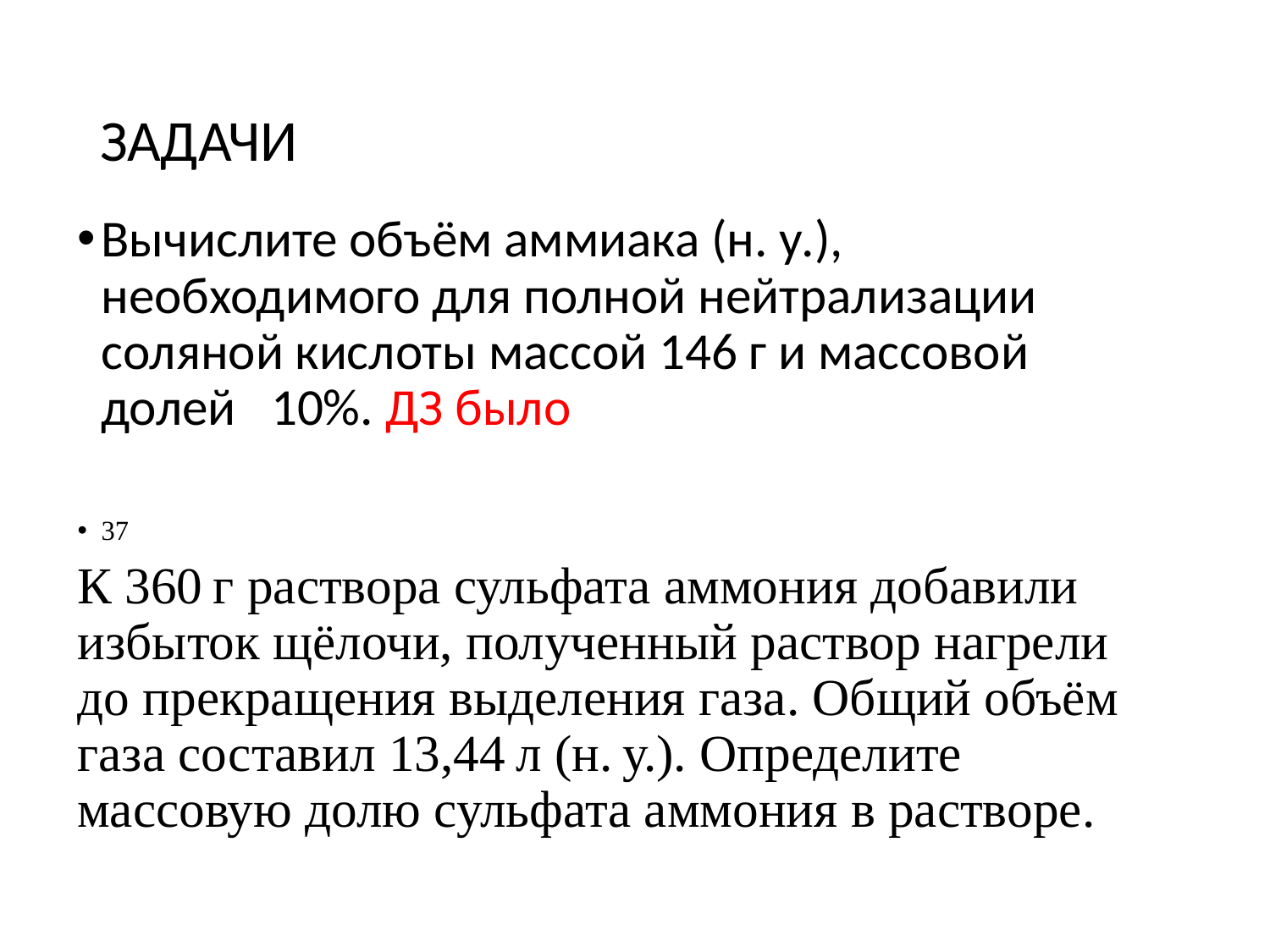

# ЗАДАЧИ
Вычислите объём аммиака (н. у.), необходимого для полной нейтрализации соляной кислоты массой 146 г и массовой долей   10%. ДЗ было

37
К 360 г раствора сульфата аммония добавили избыток щёлочи, полученный раствор нагрели до прекращения выделения газа. Общий объём газа составил 13,44 л (н. у.). Определите массовую долю сульфата аммония в растворе.